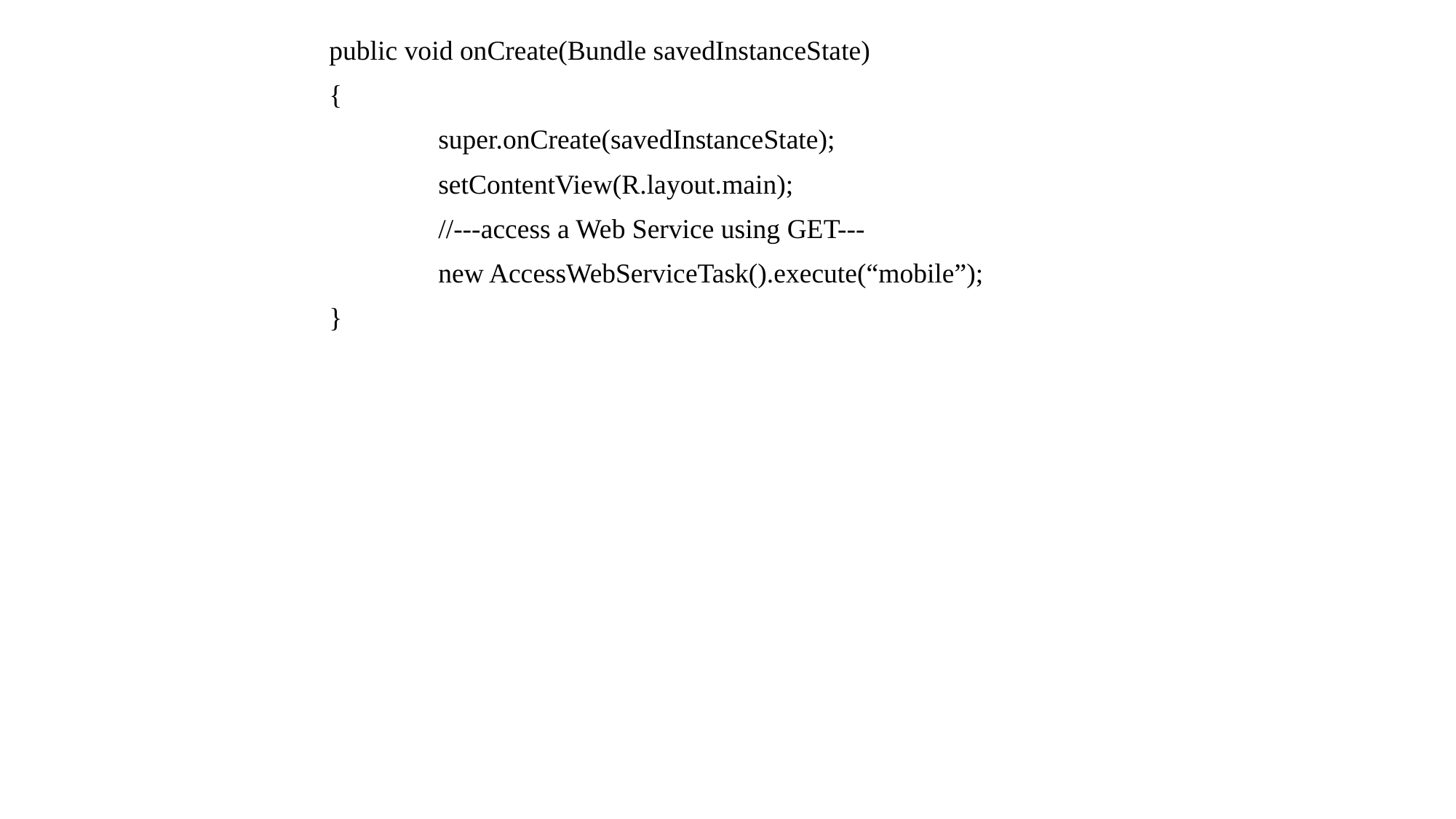

public void onCreate(Bundle savedInstanceState)
		{
			super.onCreate(savedInstanceState);
			setContentView(R.layout.main);
			//---access a Web Service using GET---
			new AccessWebServiceTask().execute(“mobile”);
		}